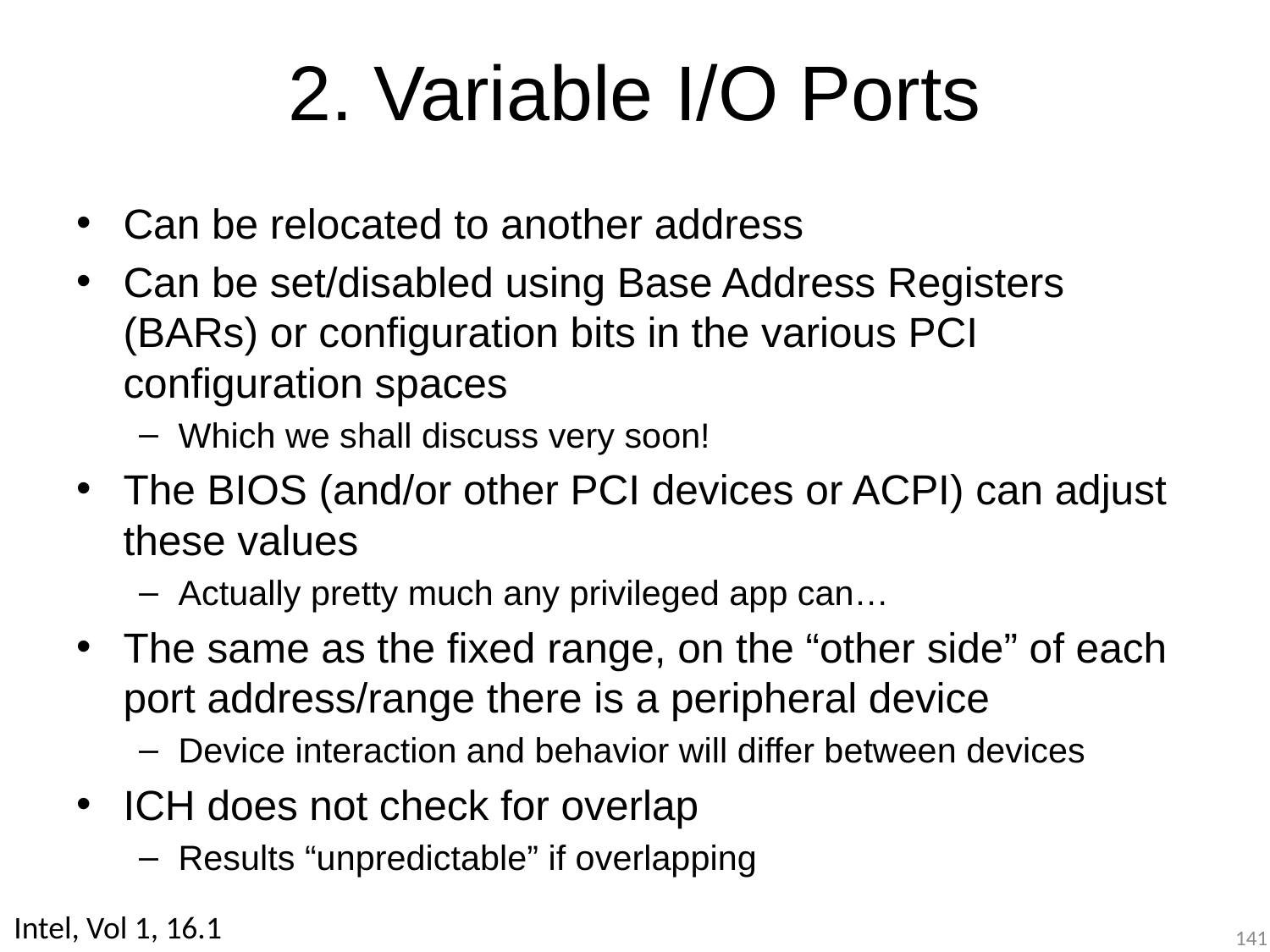

# 2. Variable I/O Ports
Can be relocated to another address
Can be set/disabled using Base Address Registers (BARs) or configuration bits in the various PCI configuration spaces
Which we shall discuss very soon!
The BIOS (and/or other PCI devices or ACPI) can adjust these values
Actually pretty much any privileged app can…
The same as the fixed range, on the “other side” of each port address/range there is a peripheral device
Device interaction and behavior will differ between devices
ICH does not check for overlap
Results “unpredictable” if overlapping

Intel, Vol 1, 16.1
141